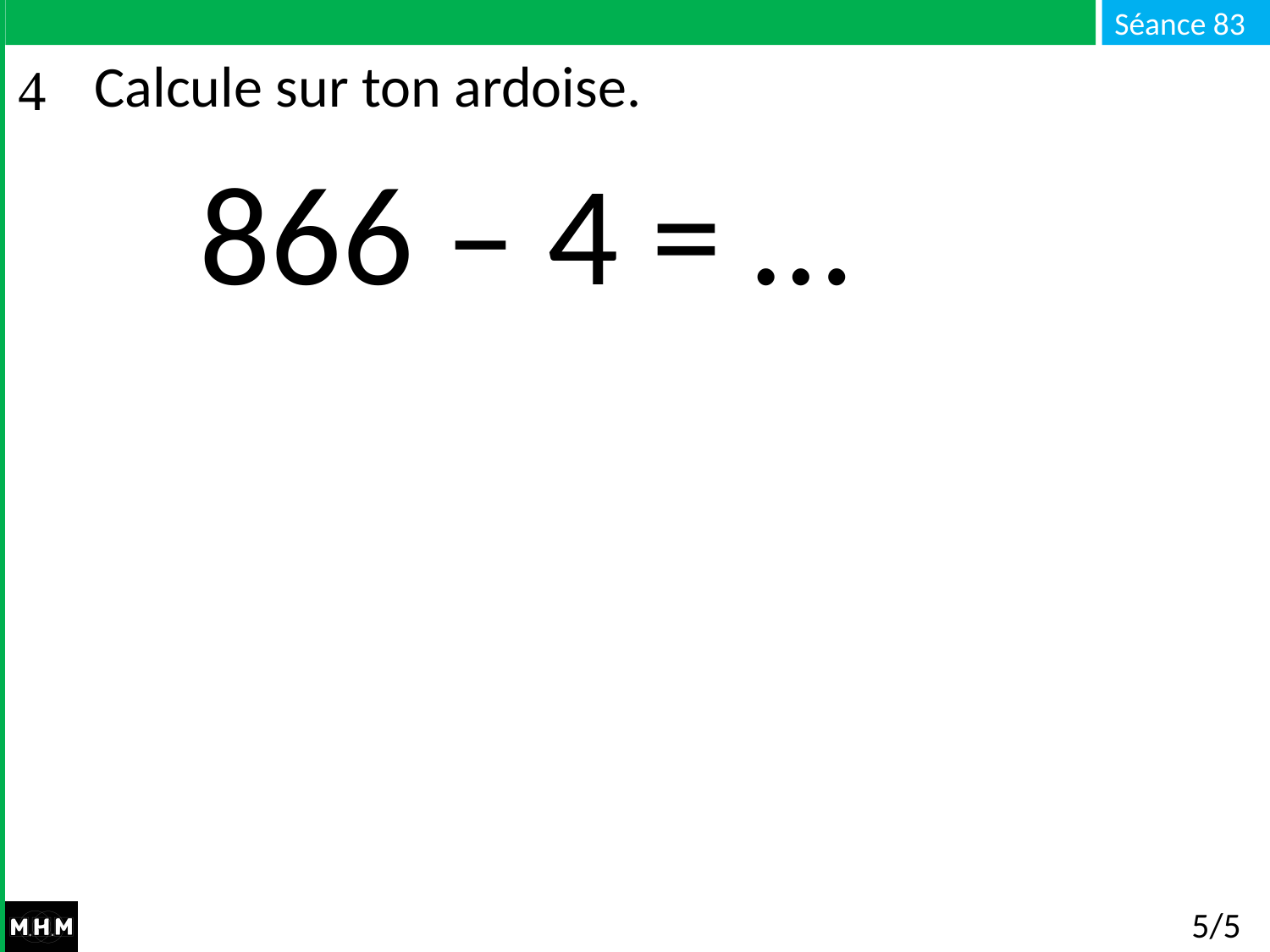

# Calcule sur ton ardoise.
866 – 4 = …
5/5